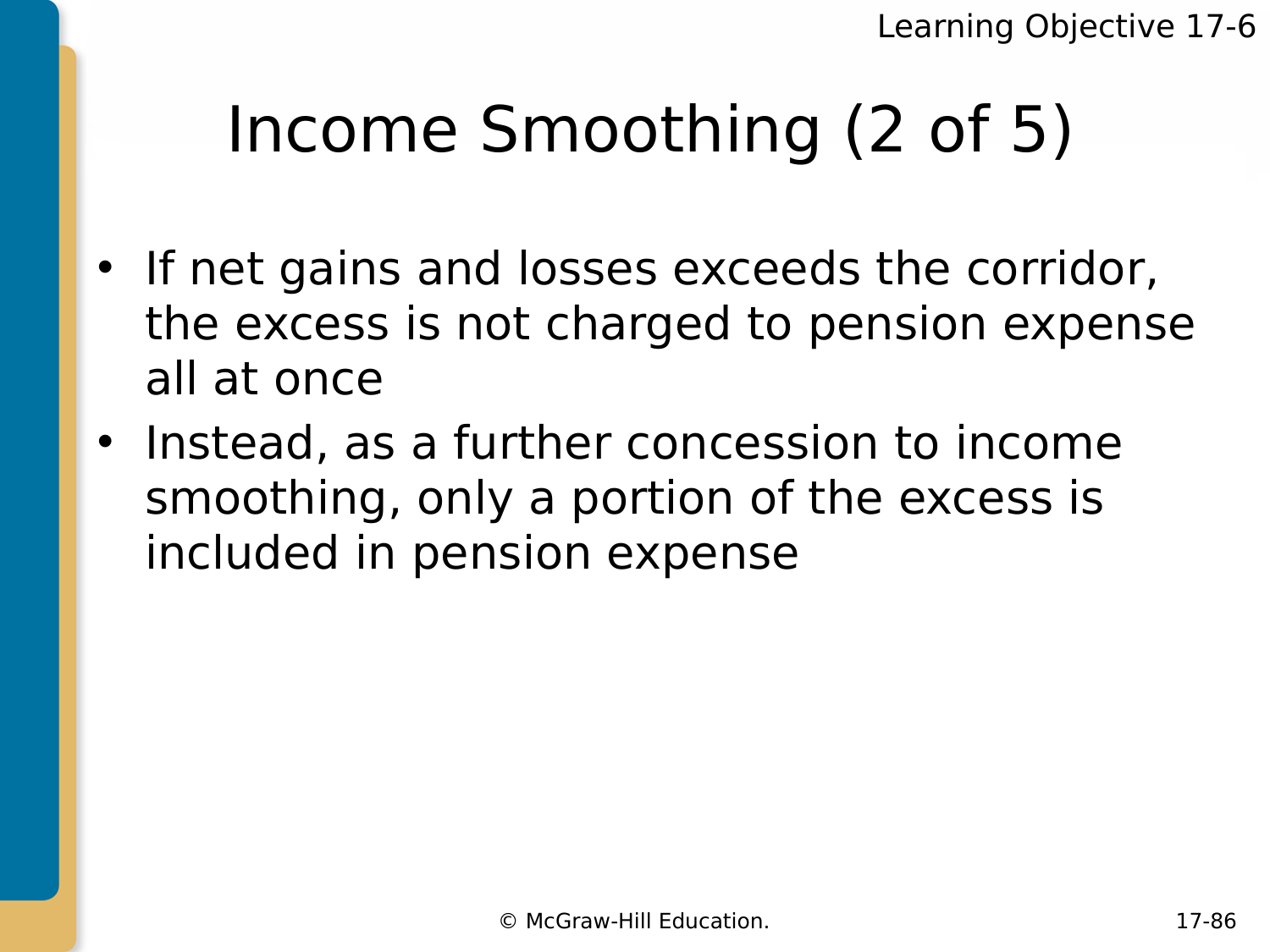

Learning Objective 17-6
# Income Smoothing (2 of 5)
If net gains and losses exceeds the corridor, the excess is not charged to pension expense all at once
Instead, as a further concession to income smoothing, only a portion of the excess is included in pension expense